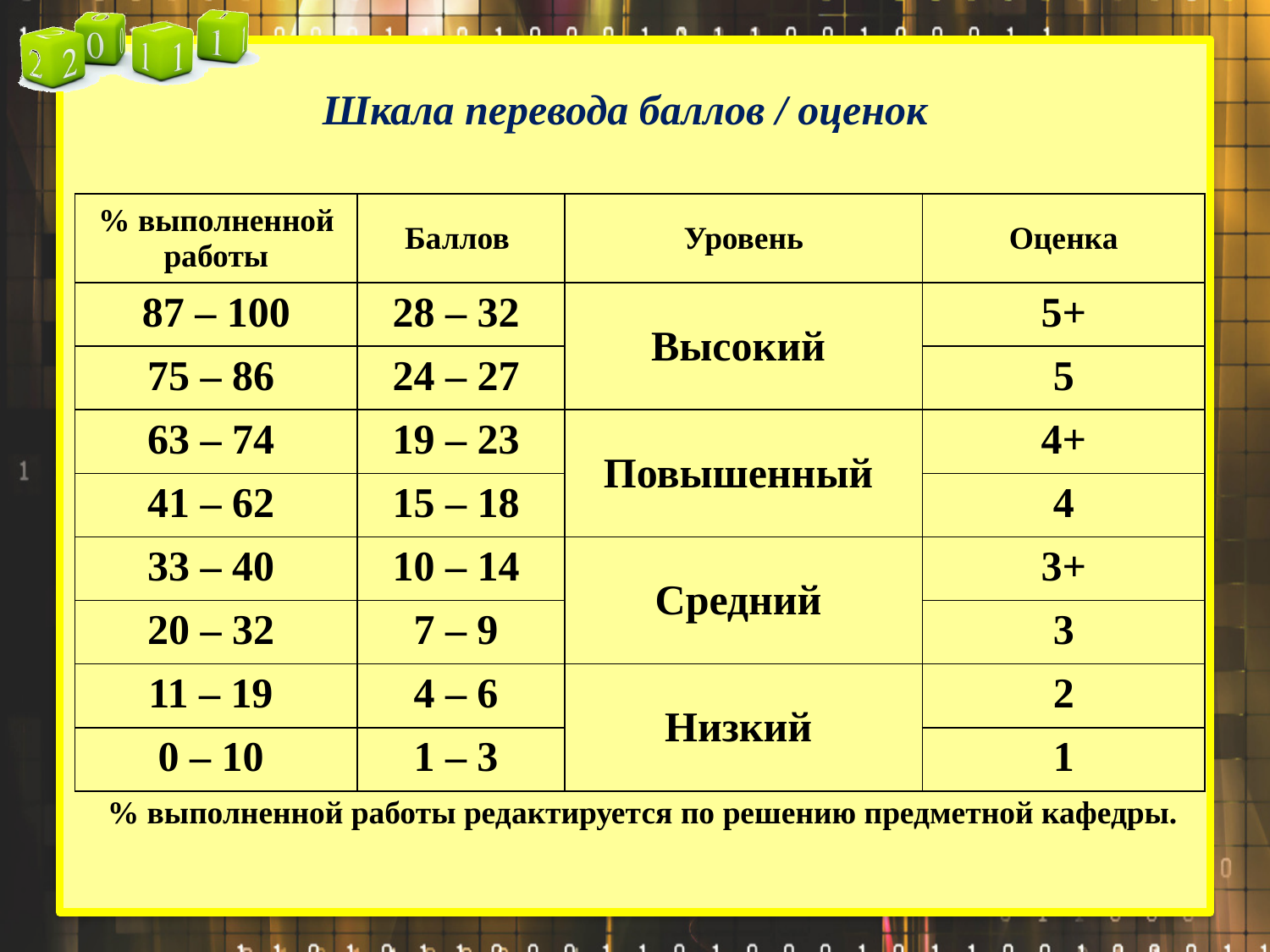

Шкала перевода баллов / оценок
| % выполненной работы | Баллов | Уровень | Оценка |
| --- | --- | --- | --- |
| 87 – 100 | 28 – 32 | Высокий | 5+ |
| 75 – 86 | 24 – 27 |  | 5 |
| 63 – 74 | 19 – 23 | Повышенный | 4+ |
| 41 – 62 | 15 – 18 |  | 4 |
| 33 – 40 | 10 – 14 | Средний | 3+ |
| 20 – 32 | 7 – 9 |  | 3 |
| 11 – 19 | 4 – 6 | Низкий | 2 |
| 0 – 10 | 1 – 3 |  | 1 |
% выполненной работы редактируется по решению предметной кафедры.